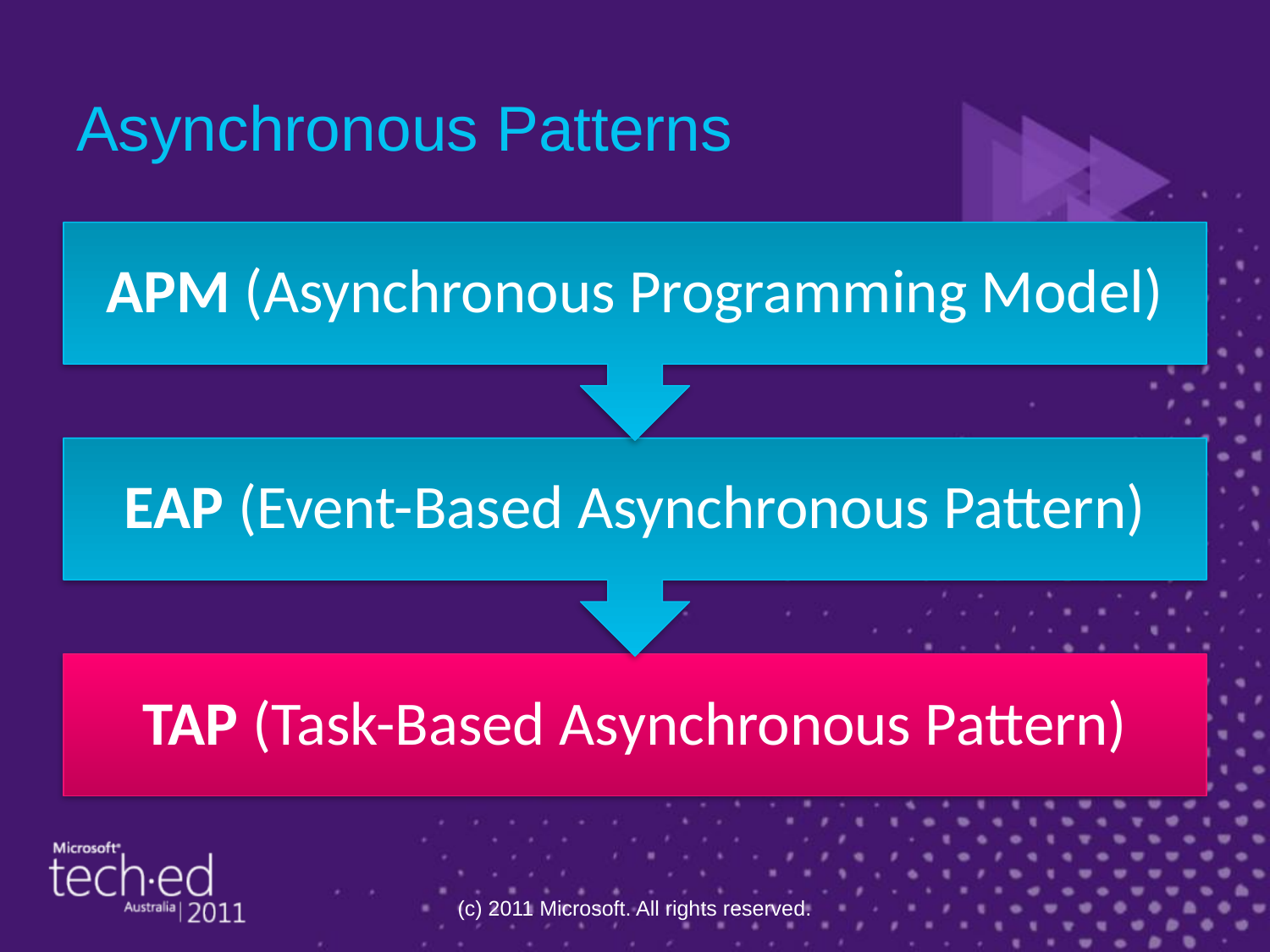

# Asynchronous Patterns
TAP (Task-Based Asynchronous Pattern)
EAP (Event-Based Asynchronous Pattern)
APM (Asynchronous Programming Model)
(c) 2011 Microsoft. All rights reserved.